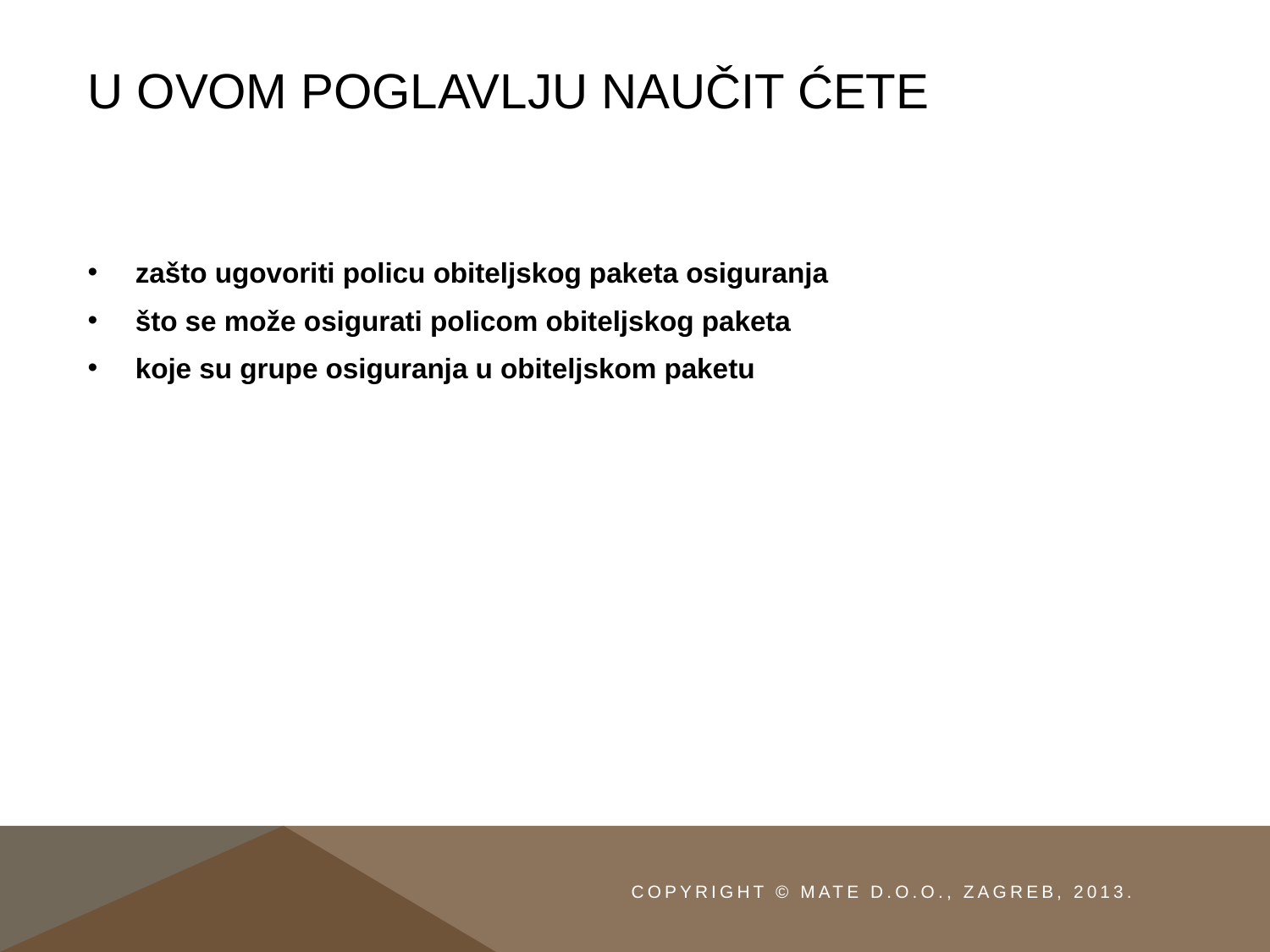

# U OVOM POGLAVLJU NAUČIT ĆETE

zašto ugovoriti policu obiteljskog paketa osiguranja
što se može osigurati policom obiteljskog paketa
koje su grupe osiguranja u obiteljskom paketu
Copyright © MATE d.o.o., Zagreb, 2013.